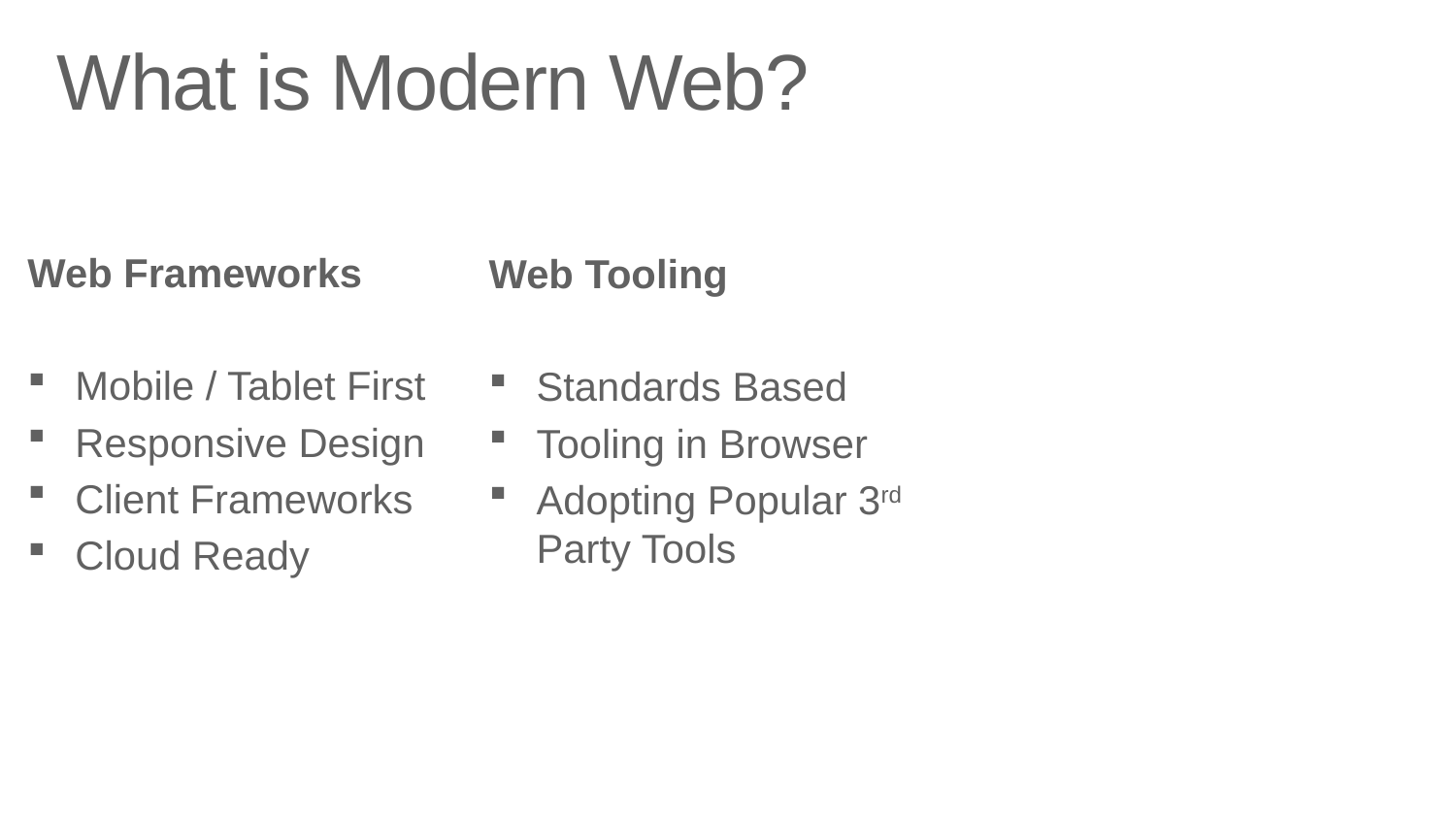

# What is Modern Web?
Web Frameworks

Mobile / Tablet First
Responsive Design
Client Frameworks
Cloud Ready
Web Tooling

Standards Based
Tooling in Browser
Adopting Popular 3rd Party Tools